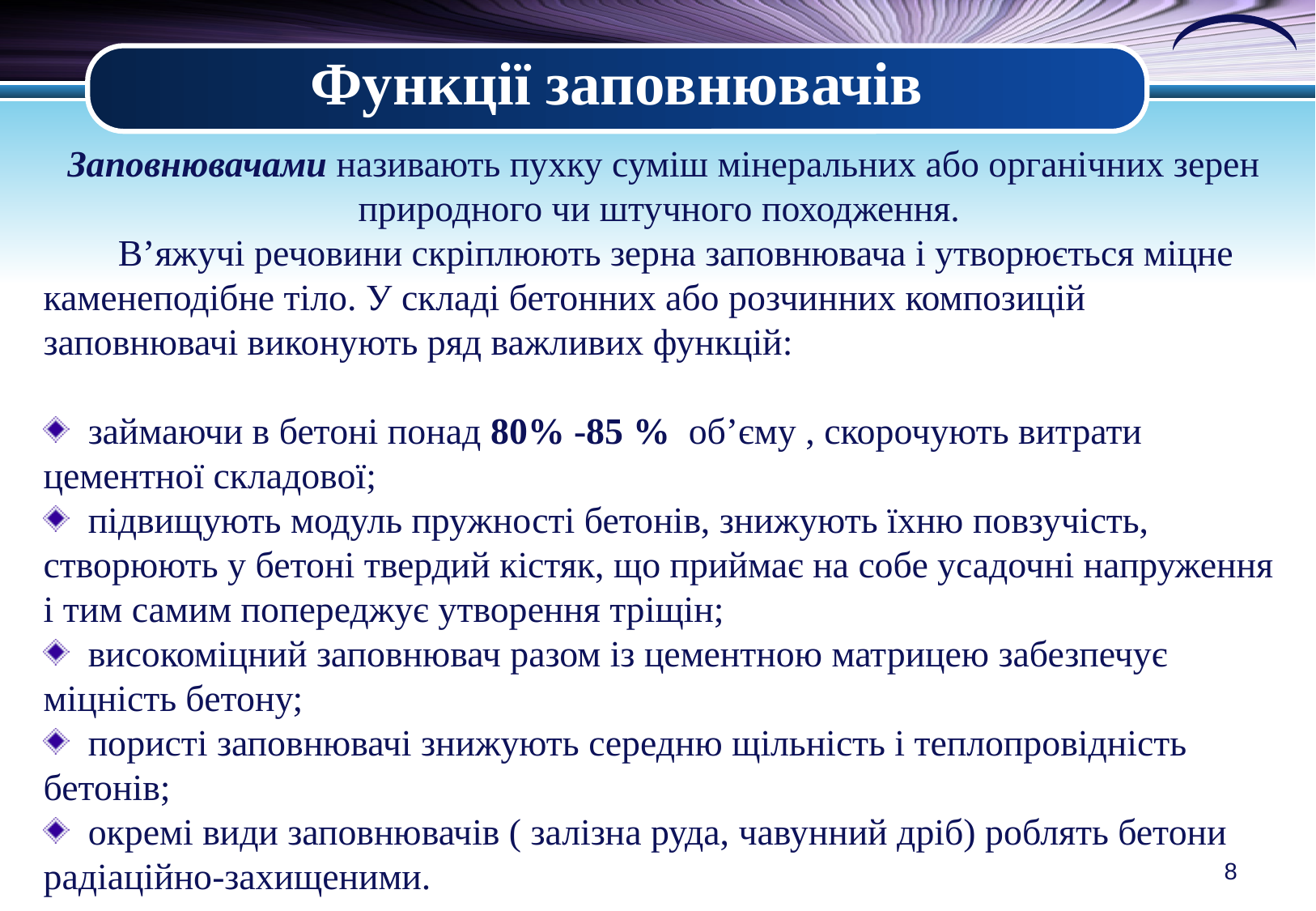

Функції заповнювачів
Заповнювачами називають пухку суміш мінеральних або органічних зерен природного чи штучного походження.
        В’яжучі речовини скріплюють зерна заповнювача і утворюється міцне каменеподібне тіло. У складі бетонних або розчинних композицій заповнювачі виконують ряд важливих функцій:

  займаючи в бетоні понад 80% -85 %  об’єму , скорочують витрати цементної складової;
  підвищують модуль пружності бетонів, знижують їхню повзучість, створюють у бетоні твердий кістяк, що приймає на собе усадочні напруження і тим самим попереджує утворення тріщін;
  високоміцний заповнювач разом із цементною матрицею забезпечує міцність бетону;
  пористі заповнювачі знижують середню щільність і теплопровідність бетонів;
  окремі види заповнювачів ( залізна руда, чавунний дріб) роблять бетони радіаційно-захищеними.
8